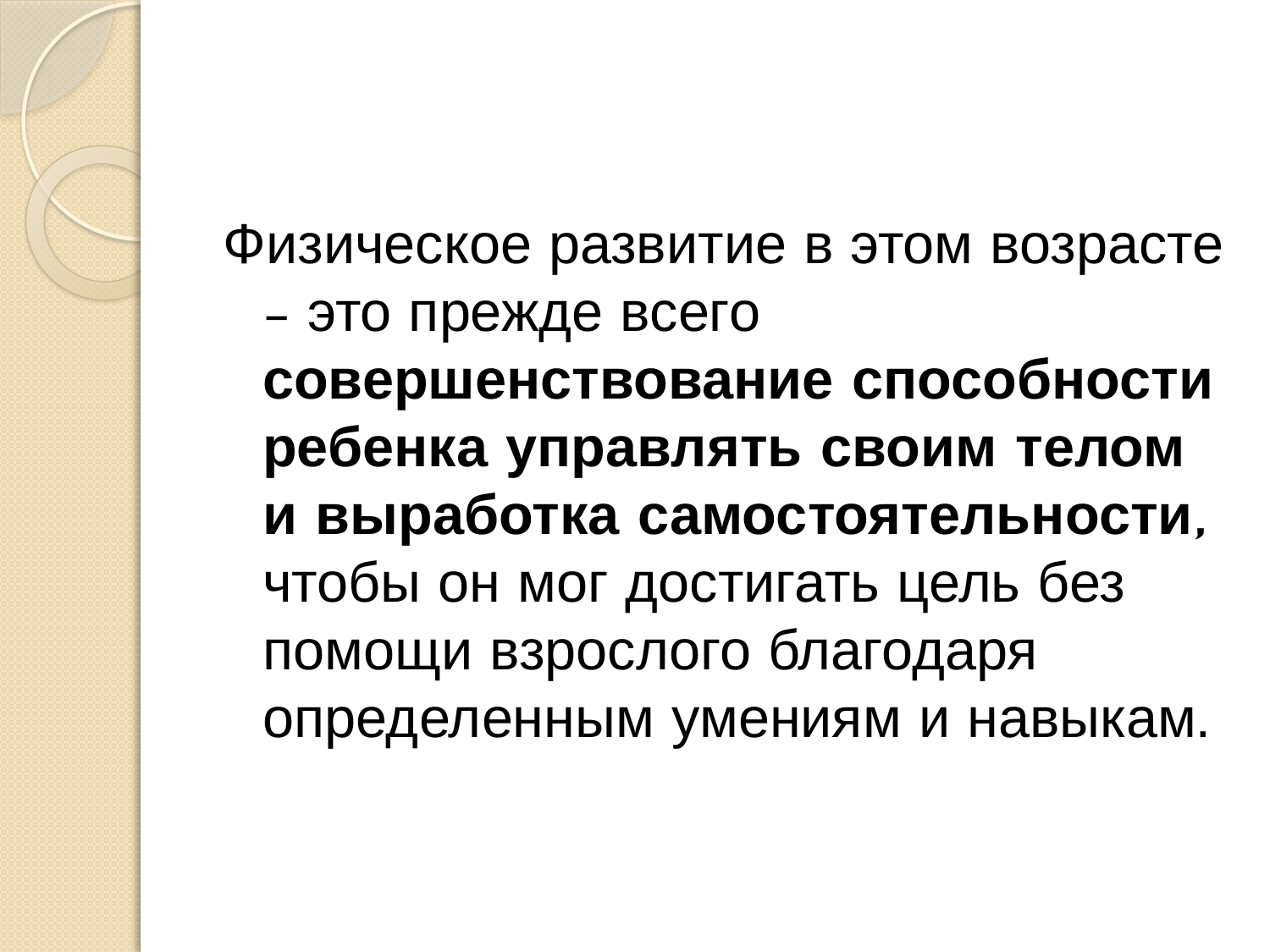

Физическое развитие в этом возрасте – это прежде всего совершенствование способности ребенка управлять своим телом и выработка самостоятельности, чтобы он мог достигать цель без помощи взрослого благодаря определенным умениям и навыкам.